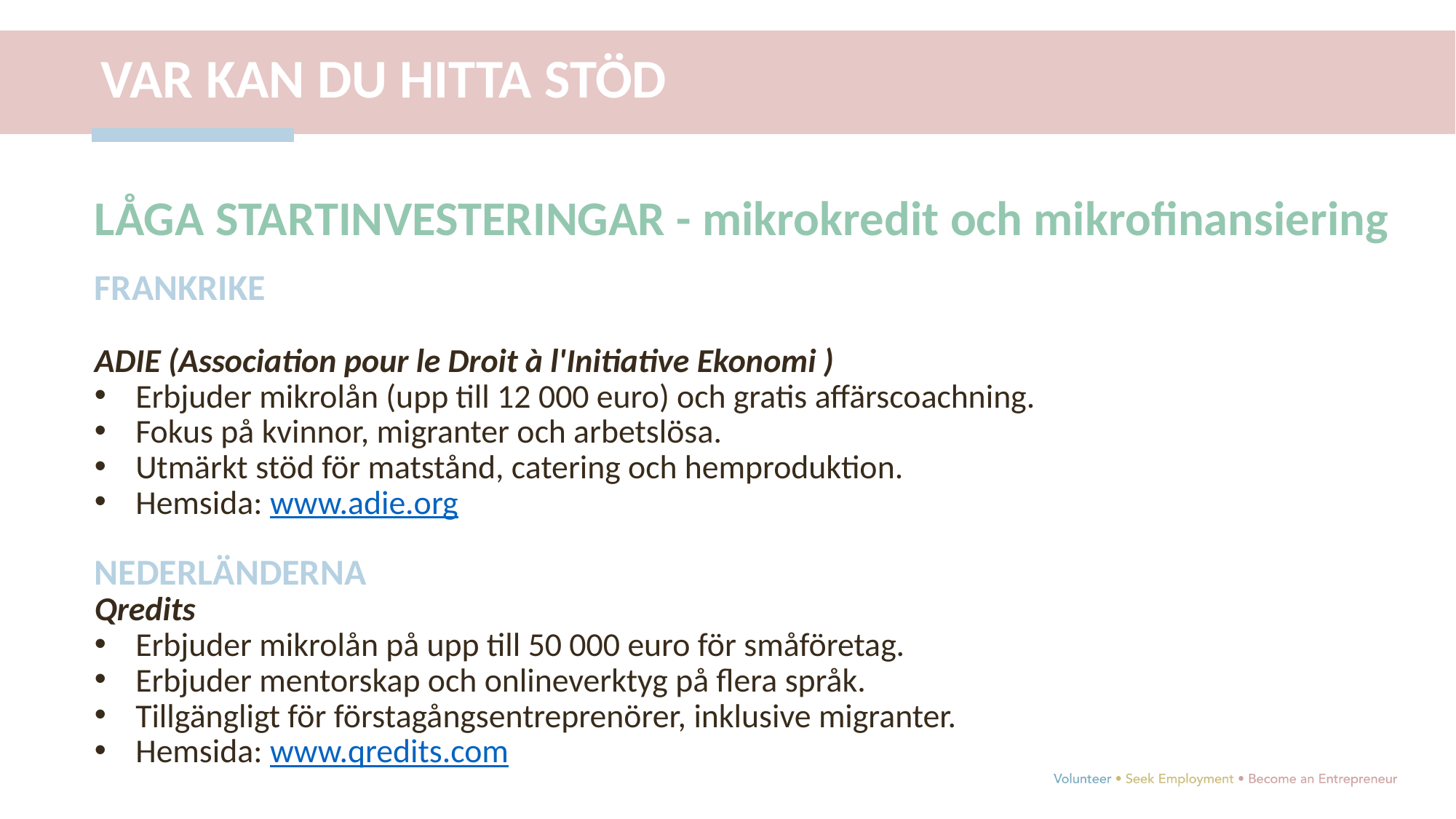

VAR KAN DU HITTA STÖD

LITE LÄSNING FÖR DJUPARE LÄRANDE
LÅGA STARTINVESTERINGAR - mikrokredit och mikrofinansiering
FRANKRIKE

ADIE (Association pour le Droit à l'Initiative Ekonomi )
Erbjuder mikrolån (upp till 12 000 euro) och gratis affärscoachning.
Fokus på kvinnor, migranter och arbetslösa.
Utmärkt stöd för matstånd, catering och hemproduktion.
Hemsida: www.adie.org

NEDERLÄNDERNA
Qredits
Erbjuder mikrolån på upp till 50 000 euro för småföretag.
Erbjuder mentorskap och onlineverktyg på flera språk.
Tillgängligt för förstagångsentreprenörer, inklusive migranter.
Hemsida: www.qredits.com